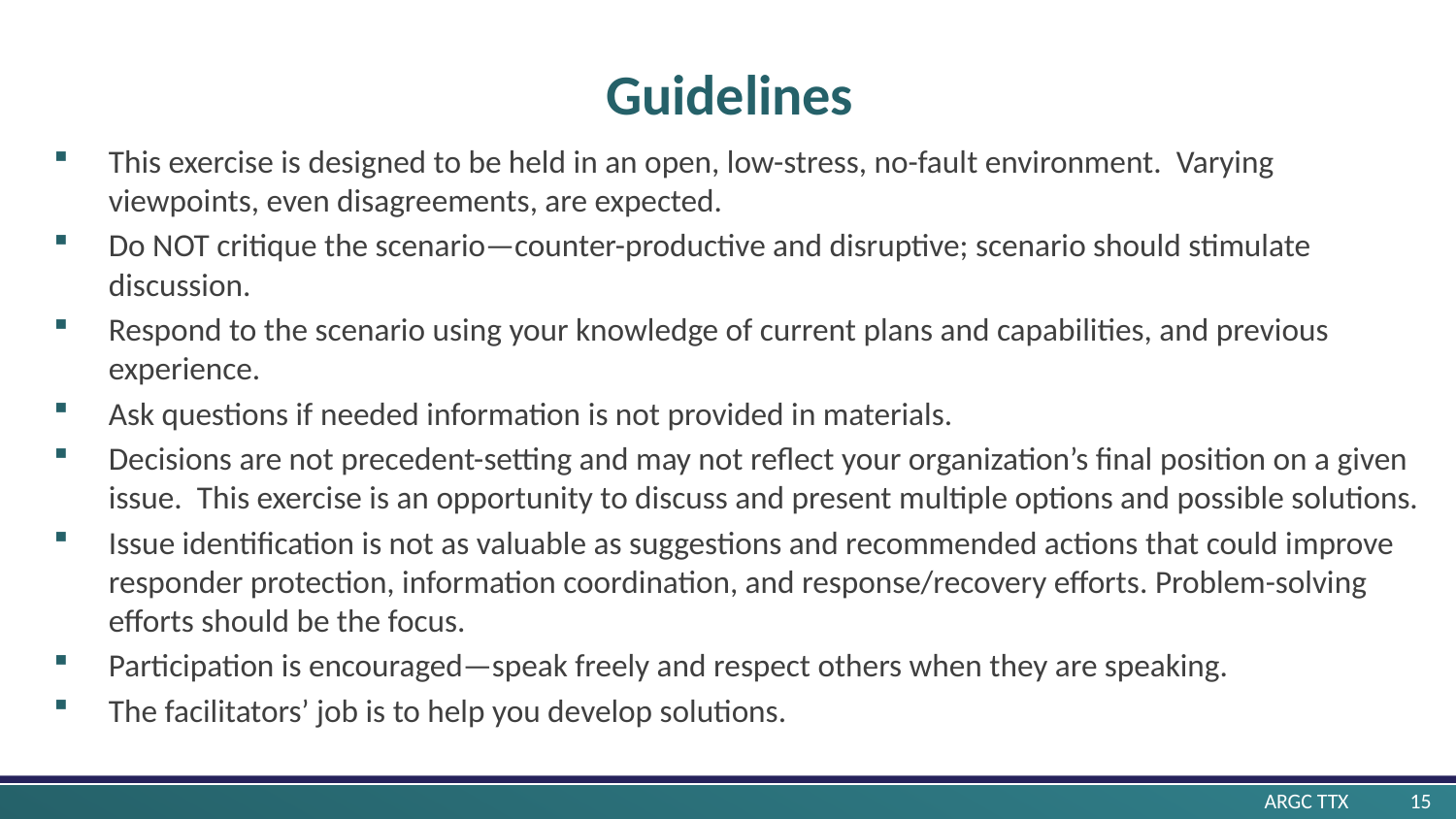

# Guidelines
This exercise is designed to be held in an open, low-stress, no-fault environment.  Varying viewpoints, even disagreements, are expected.
Do NOT critique the scenario—counter-productive and disruptive; scenario should stimulate discussion.
Respond to the scenario using your knowledge of current plans and capabilities, and previous experience.
Ask questions if needed information is not provided in materials.
Decisions are not precedent-setting and may not reflect your organization’s final position on a given issue.  This exercise is an opportunity to discuss and present multiple options and possible solutions.
Issue identification is not as valuable as suggestions and recommended actions that could improve responder protection, information coordination, and response/recovery efforts. Problem-solving efforts should be the focus.
Participation is encouraged—speak freely and respect others when they are speaking.
The facilitators’ job is to help you develop solutions.
ARGC TTX 	15